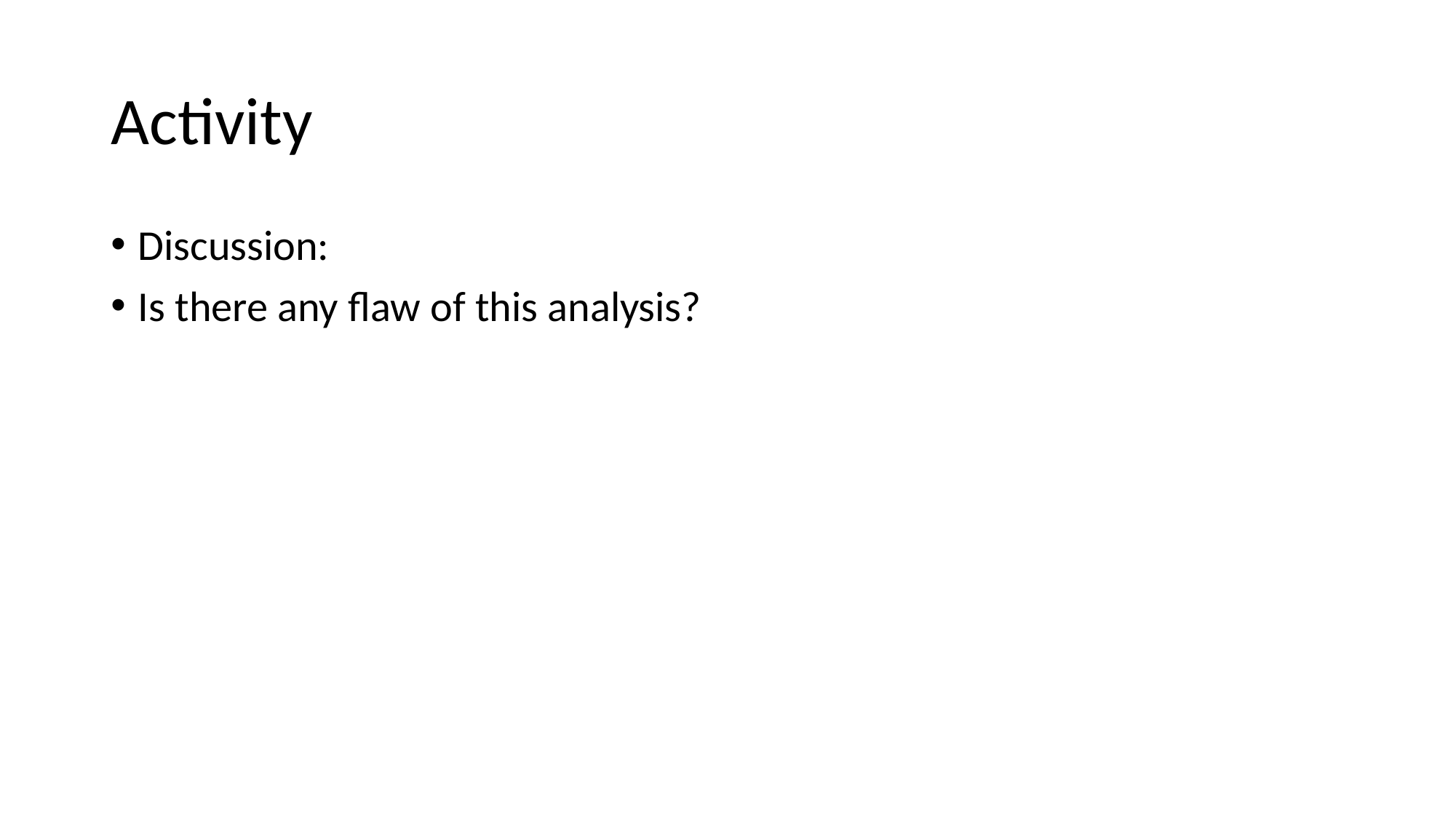

# Activity
Discussion:
Is there any flaw of this analysis?